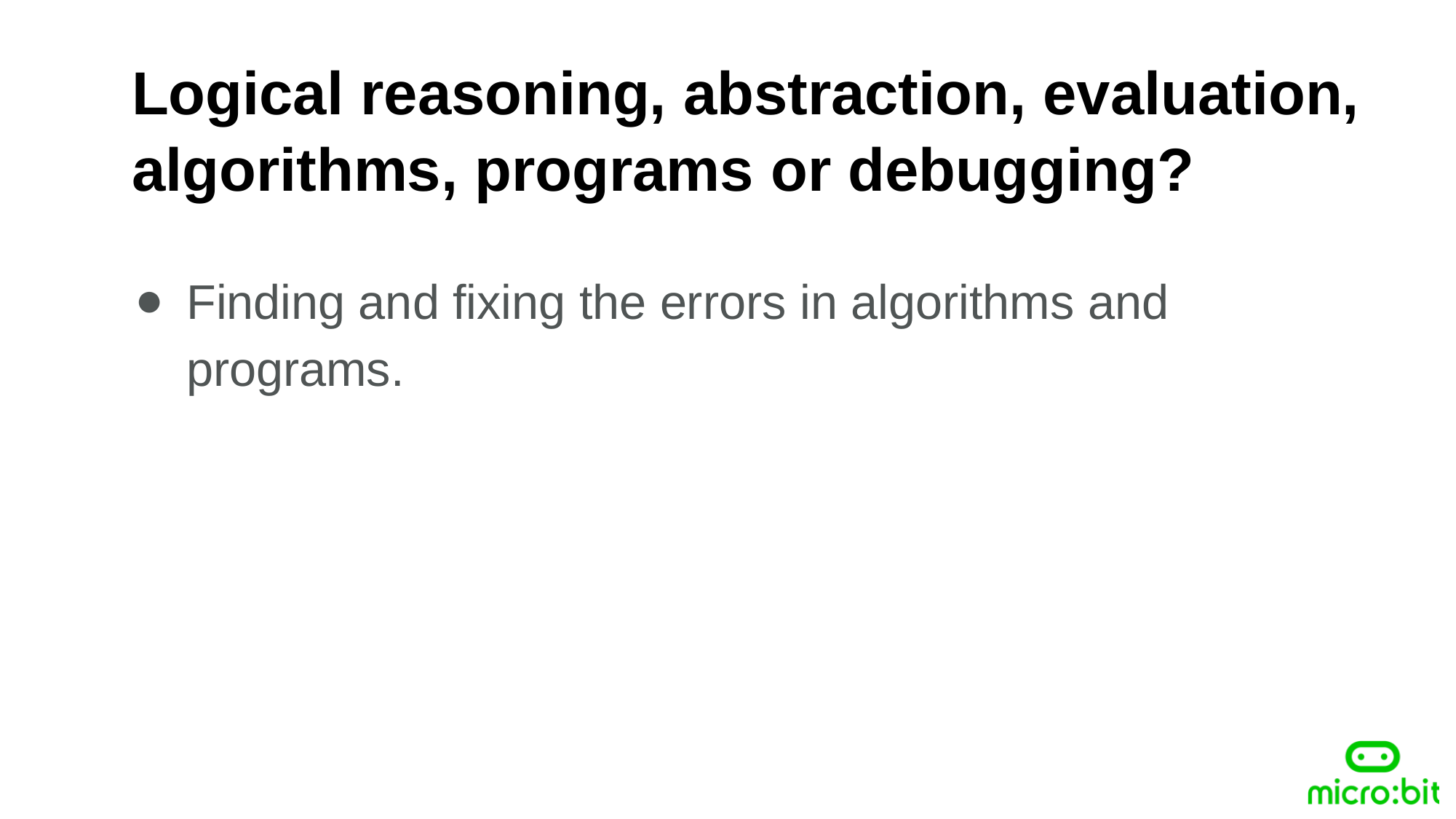

Logical reasoning, abstraction, evaluation, algorithms, programs or debugging?

Finding and fixing the errors in algorithms and programs.